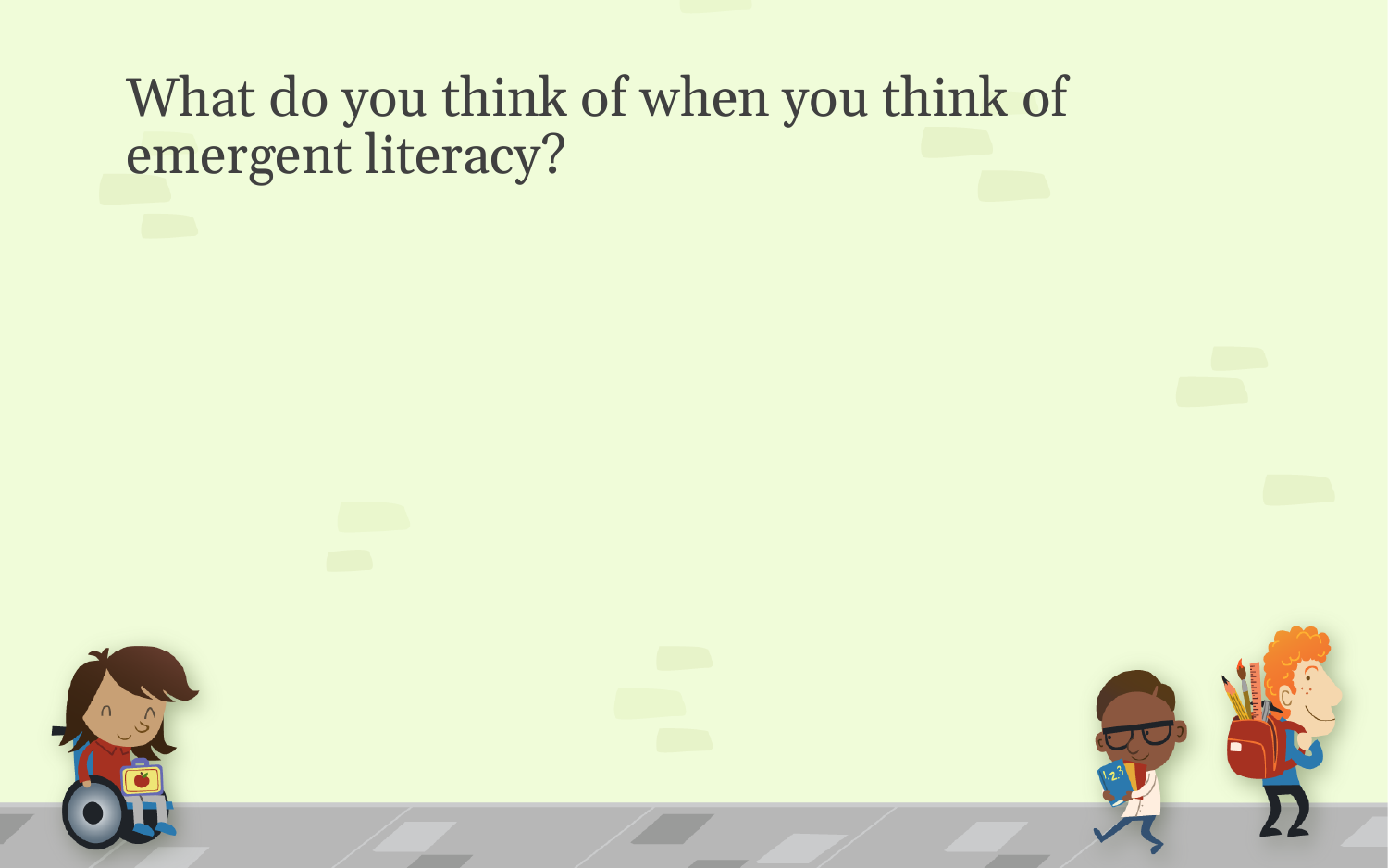

What do you think of when you think of emergent literacy?